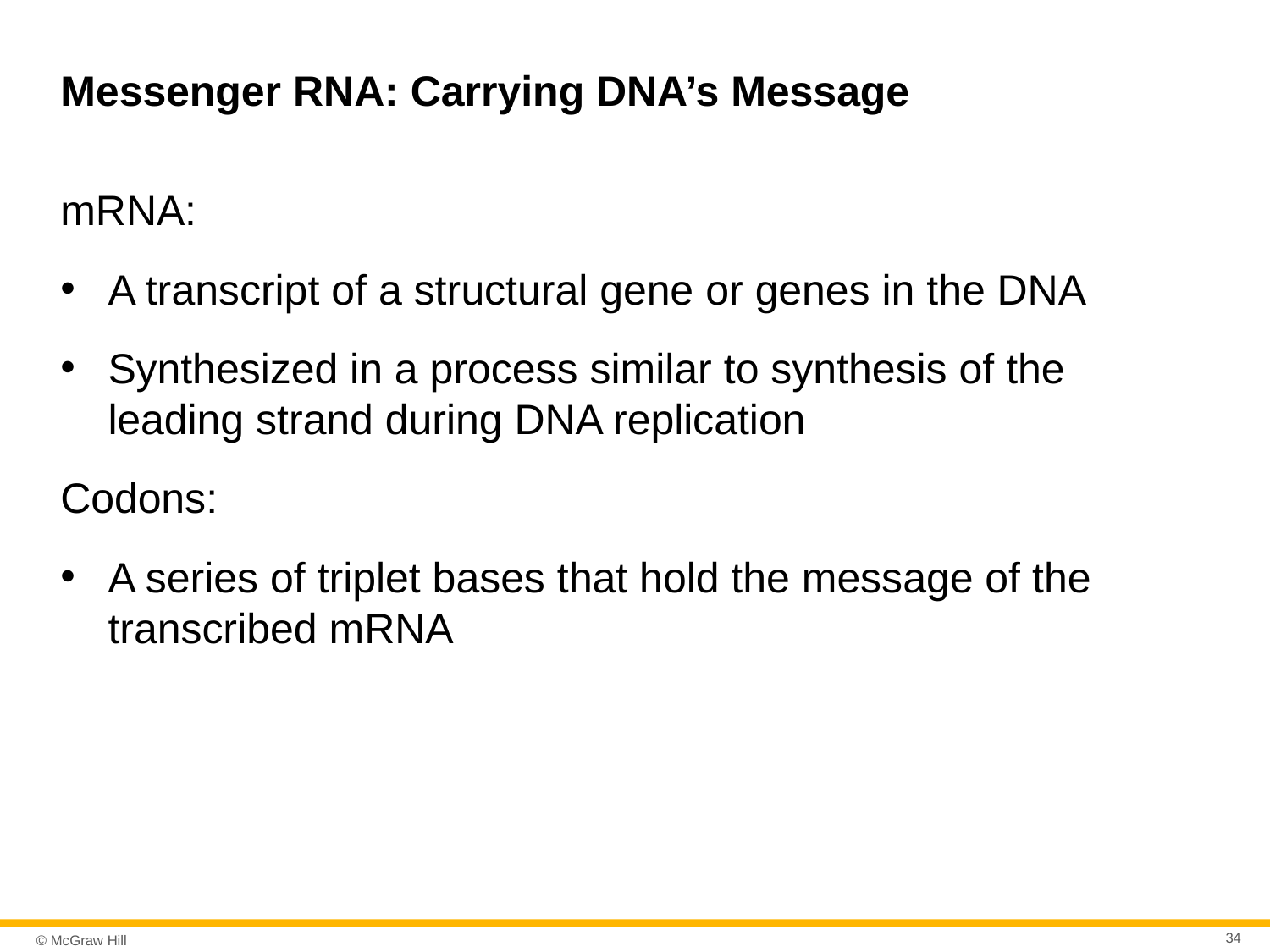

# Messenger RNA: Carrying DNA’s Message
mRNA:
A transcript of a structural gene or genes in the DNA
Synthesized in a process similar to synthesis of the leading strand during DNA replication
Codons:
A series of triplet bases that hold the message of the transcribed mRNA